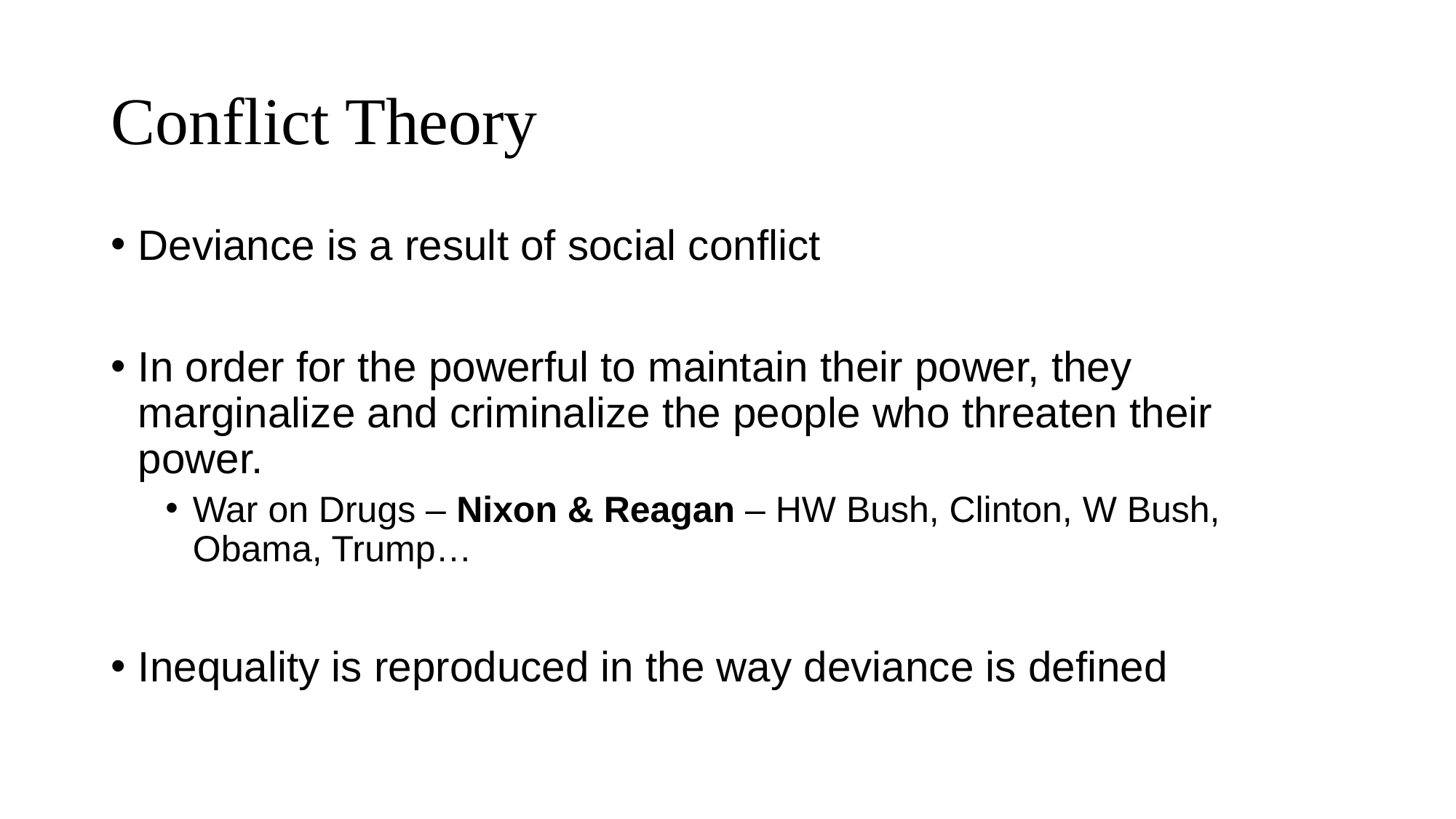

# Conflict Theory
Deviance is a result of social conflict

In order for the powerful to maintain their power, they marginalize and criminalize the people who threaten their power.
War on Drugs – Nixon & Reagan – HW Bush, Clinton, W Bush, Obama, Trump…

Inequality is reproduced in the way deviance is defined